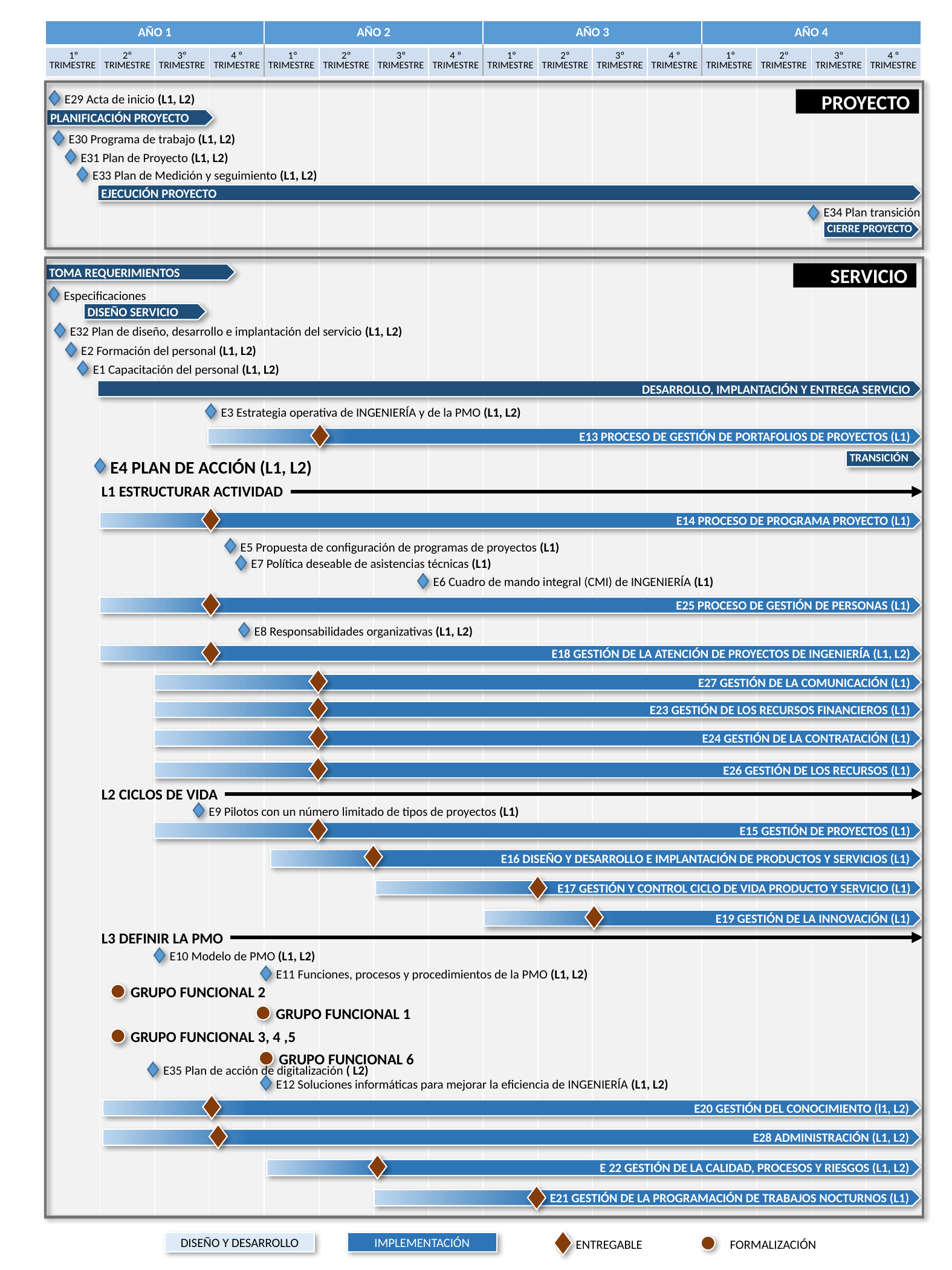

| AÑO 1 |  |  |  | AÑO 2 |  |  |  | AÑO 3 |  |  |  | AÑO 4 |  |  |  |
| --- | --- | --- | --- | --- | --- | --- | --- | --- | --- | --- | --- | --- | --- | --- | --- |
| 1º TRIMESTRE | 2º TRIMESTRE | 3º TRIMESTRE | 4 º TRIMESTRE | 1º TRIMESTRE | 2º TRIMESTRE | 3º TRIMESTRE | 4 º TRIMESTRE | 1º TRIMESTRE | 2º TRIMESTRE | 3º TRIMESTRE | 4 º TRIMESTRE | 1º TRIMESTRE | 2º TRIMESTRE | 3º TRIMESTRE | 4 º TRIMESTRE |
|  |  |  |  |  |  |  |  |  |  |  |  |  |  |  |  |

PROYECTO

E29 Acta de inicio (L1, L2)
PLANIFICACIÓN PROYECTO

E30 Programa de trabajo (L1, L2)

E31 Plan de Proyecto (L1, L2)

E33 Plan de Medición y seguimiento (L1, L2)
EJECUCIÓN PROYECTO

E34 Plan transición
CIERRE PROYECTO

SERVICIO
TOMA REQUERIMIENTOS

Especificaciones
DISEÑO SERVICIO

E32 Plan de diseño, desarrollo e implantación del servicio (L1, L2)

E2 Formación del personal (L1, L2)

E1 Capacitación del personal (L1, L2)
DESARROLLO, IMPLANTACIÓN Y ENTREGA SERVICIO

E3 Estrategia operativa de INGENIERÍA y de la PMO (L1, L2)

E13 PROCESO DE GESTIÓN DE PORTAFOLIOS DE PROYECTOS (L1)
TRANSICIÓN
E4 PLAN DE ACCIÓN (L1, L2)

L1 ESTRUCTURAR ACTIVIDAD

E14 PROCESO DE PROGRAMA PROYECTO (L1)

E5 Propuesta de configuración de programas de proyectos (L1)

E7 Política deseable de asistencias técnicas (L1)

E6 Cuadro de mando integral (CMI) de INGENIERÍA (L1)

 E25 PROCESO DE GESTIÓN DE PERSONAS (L1)

E8 Responsabilidades organizativas (L1, L2)

E18 GESTIÓN DE LA ATENCIÓN DE PROYECTOS DE INGENIERÍA (L1, L2)

E27 GESTIÓN DE LA COMUNICACIÓN (L1)

E23 GESTIÓN DE LOS RECURSOS FINANCIEROS (L1)

E24 GESTIÓN DE LA CONTRATACIÓN (L1)

E26 GESTIÓN DE LOS RECURSOS (L1)
L2 CICLOS DE VIDA

E9 Pilotos con un número limitado de tipos de proyectos (L1)

E15 GESTIÓN DE PROYECTOS (L1)

E16 DISEÑO Y DESARROLLO E IMPLANTACIÓN DE PRODUCTOS Y SERVICIOS (L1)

E17 GESTIÓN Y CONTROL CICLO DE VIDA PRODUCTO Y SERVICIO (L1)

E19 GESTIÓN DE LA INNOVACIÓN (L1)
L3 DEFINIR LA PMO

E10 Modelo de PMO (L1, L2)

E11 Funciones, procesos y procedimientos de la PMO (L1, L2)
GRUPO FUNCIONAL 2

GRUPO FUNCIONAL 1

GRUPO FUNCIONAL 3, 4 ,5

GRUPO FUNCIONAL 6

E35 Plan de acción de digitalización ( L2)

E12 Soluciones informáticas para mejorar la eficiencia de INGENIERÍA (L1, L2)

E20 GESTIÓN DEL CONOCIMIENTO (l1, L2)

E28 ADMINISTRACIÓN (L1, L2)

E 22 GESTIÓN DE LA CALIDAD, PROCESOS Y RIESGOS (L1, L2)

E21 GESTIÓN DE LA PROGRAMACIÓN DE TRABAJOS NOCTURNOS (L1)

ENTREGABLE
FORMALIZACIÓN
DISEÑO Y DESARROLLO
IMPLEMENTACIÓN